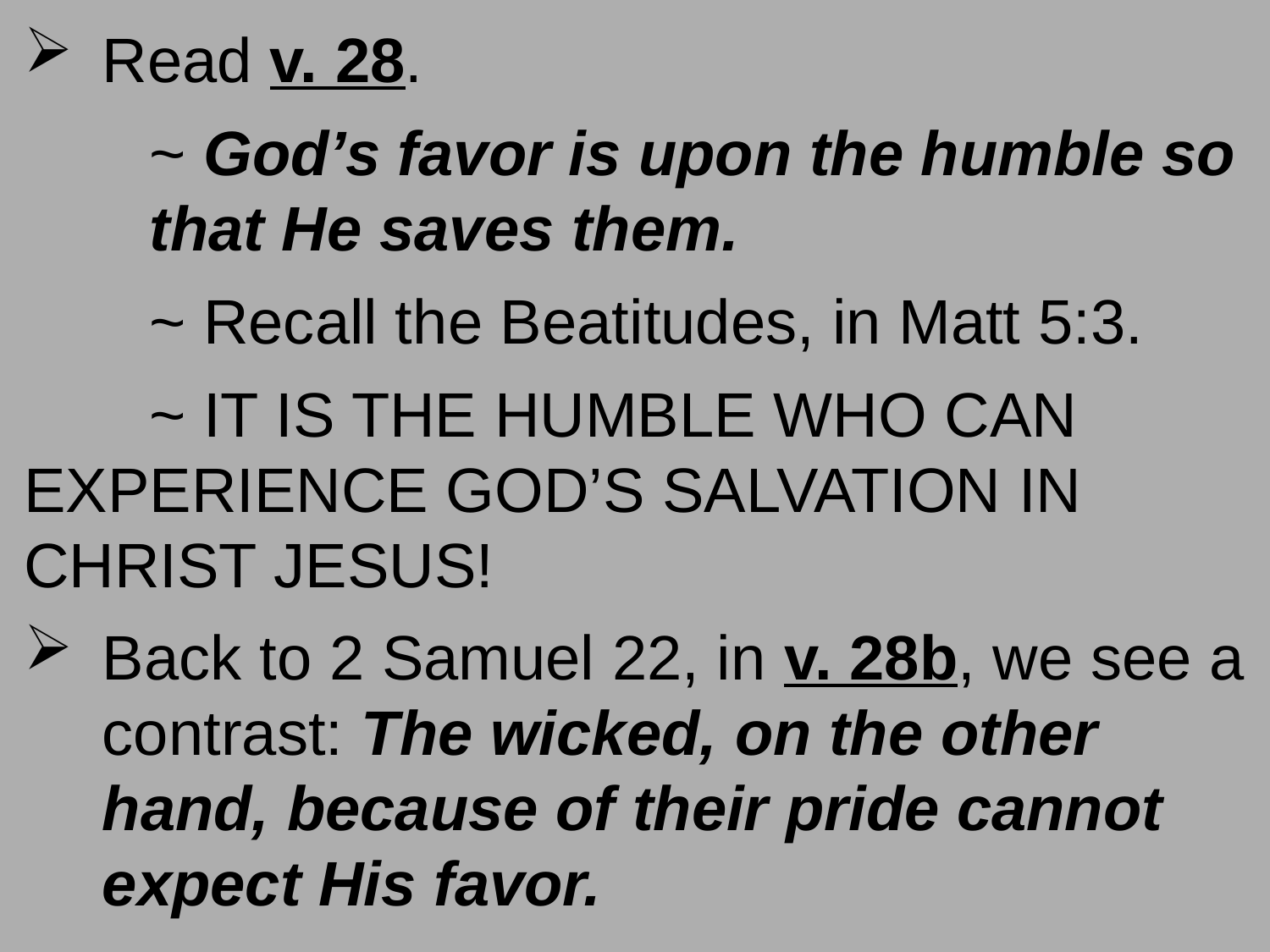

Read v. 28.
		~ God’s favor is upon the humble so 					that He saves them.
		~ Recall the Beatitudes, in Matt 5:3.
		~ IT IS THE HUMBLE WHO CAN 						EXPERIENCE GOD’S SALVATION IN 					CHRIST JESUS!
Back to 2 Samuel 22, in v. 28b, we see a contrast: The wicked, on the other hand, because of their pride cannot expect His favor.